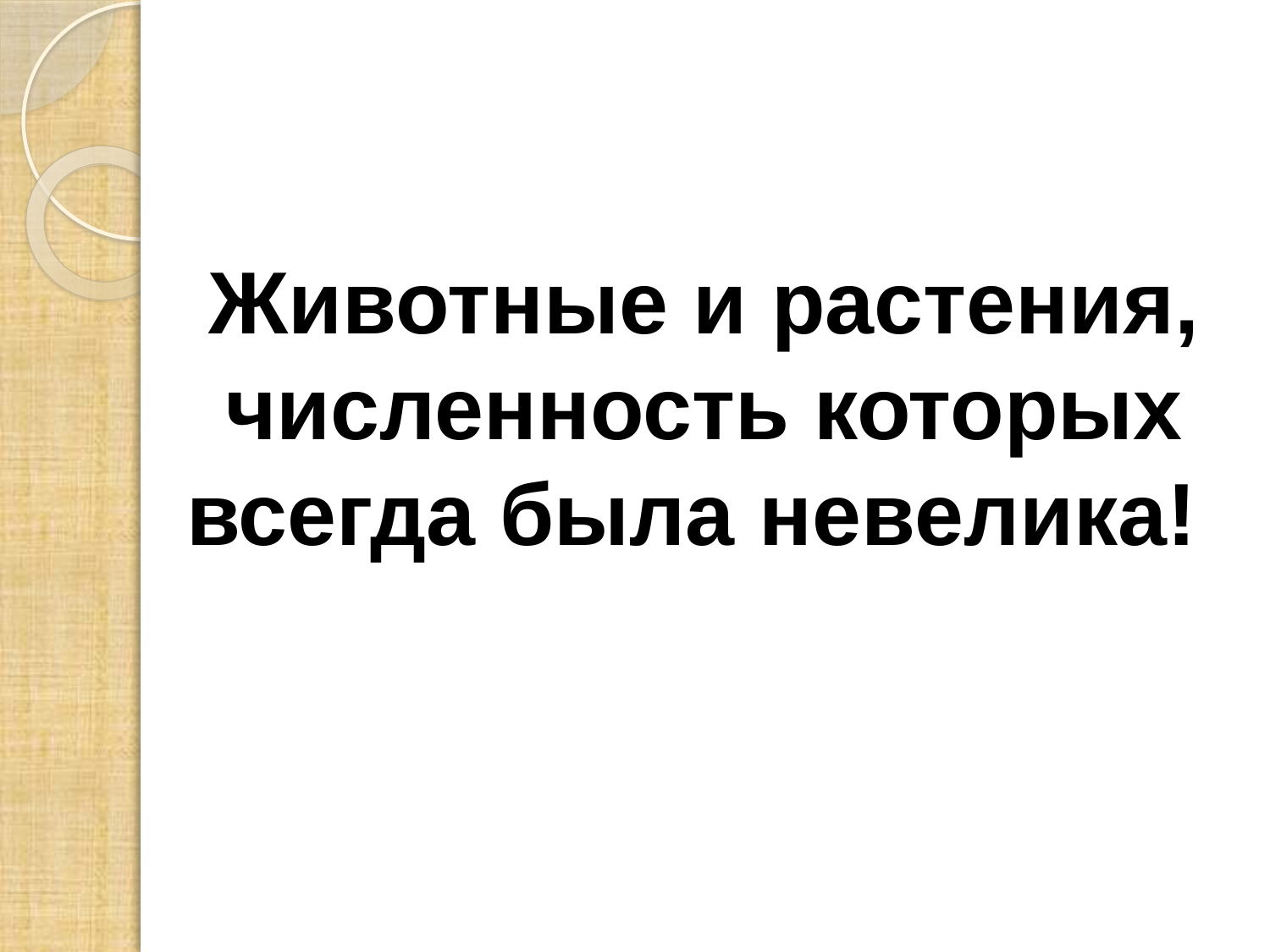

Животные и растения, численность которых всегда была невелика!